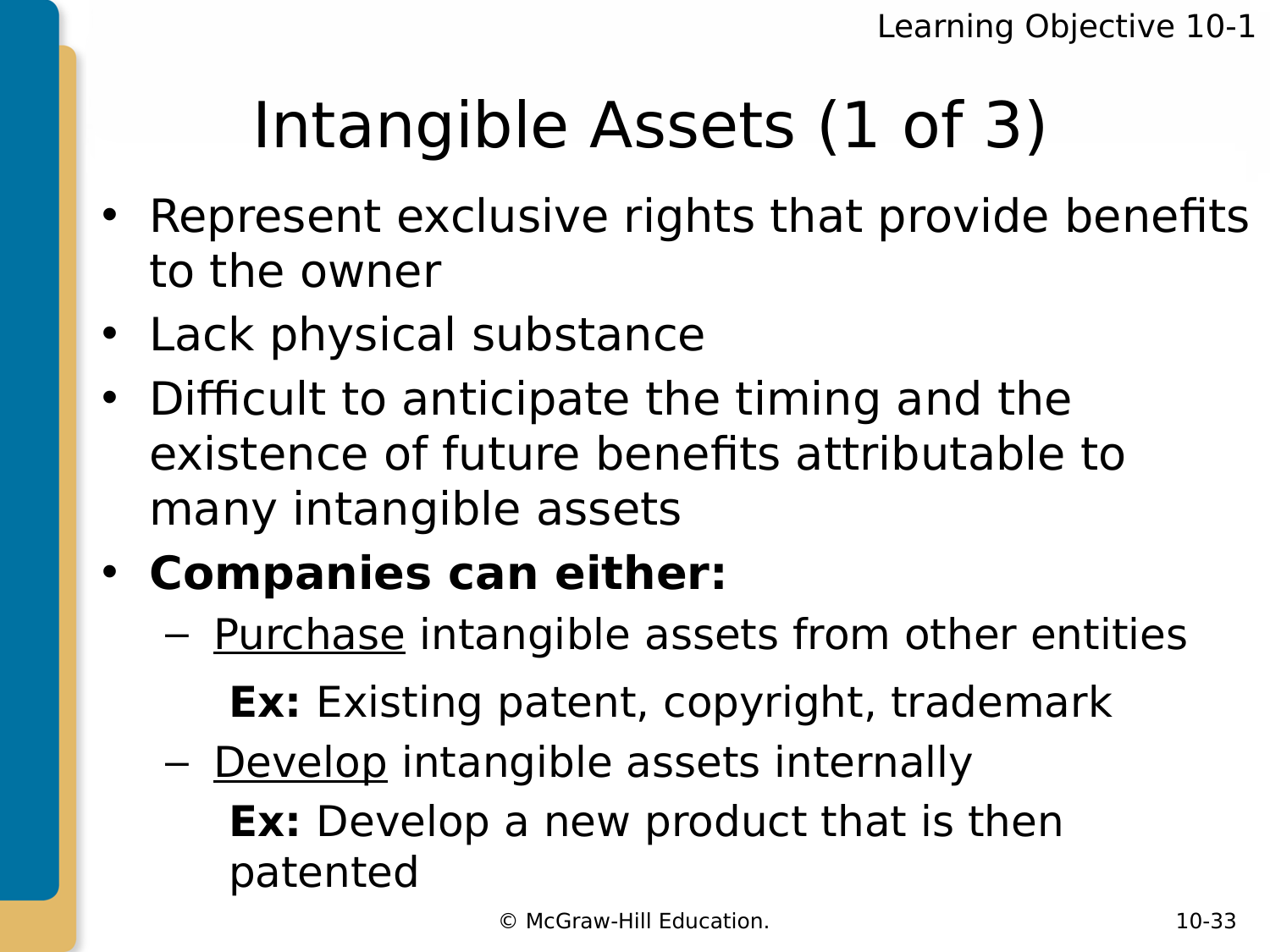

Learning Objective 10-1
# Intangible Assets (1 of 3)
Represent exclusive rights that provide benefits to the owner
Lack physical substance
Difficult to anticipate the timing and the existence of future benefits attributable to many intangible assets
Companies can either:
Purchase intangible assets from other entities
	Ex: Existing patent, copyright, trademark
Develop intangible assets internally
Ex: Develop a new product that is then patented